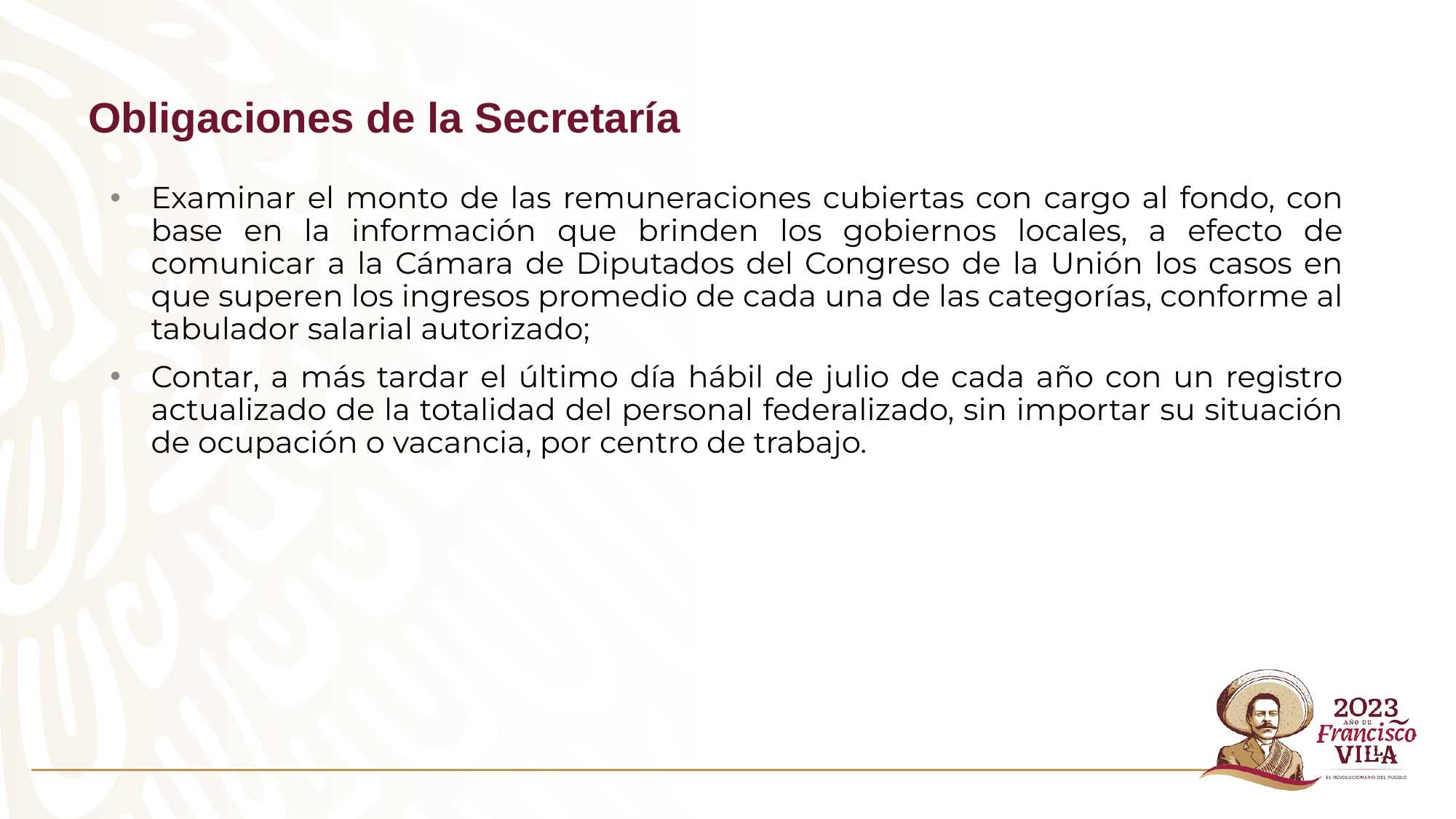

# Obligaciones de la Secretaría
Examinar el monto de las remuneraciones cubiertas con cargo al fondo, con base en la información que brinden los gobiernos locales, a efecto de comunicar a la Cámara de Diputados del Congreso de la Unión los casos en que superen los ingresos promedio de cada una de las categorías, conforme al tabulador salarial autorizado;
Contar, a más tardar el último día hábil de julio de cada año con un registro actualizado de la totalidad del personal federalizado, sin importar su situación de ocupación o vacancia, por centro de trabajo.